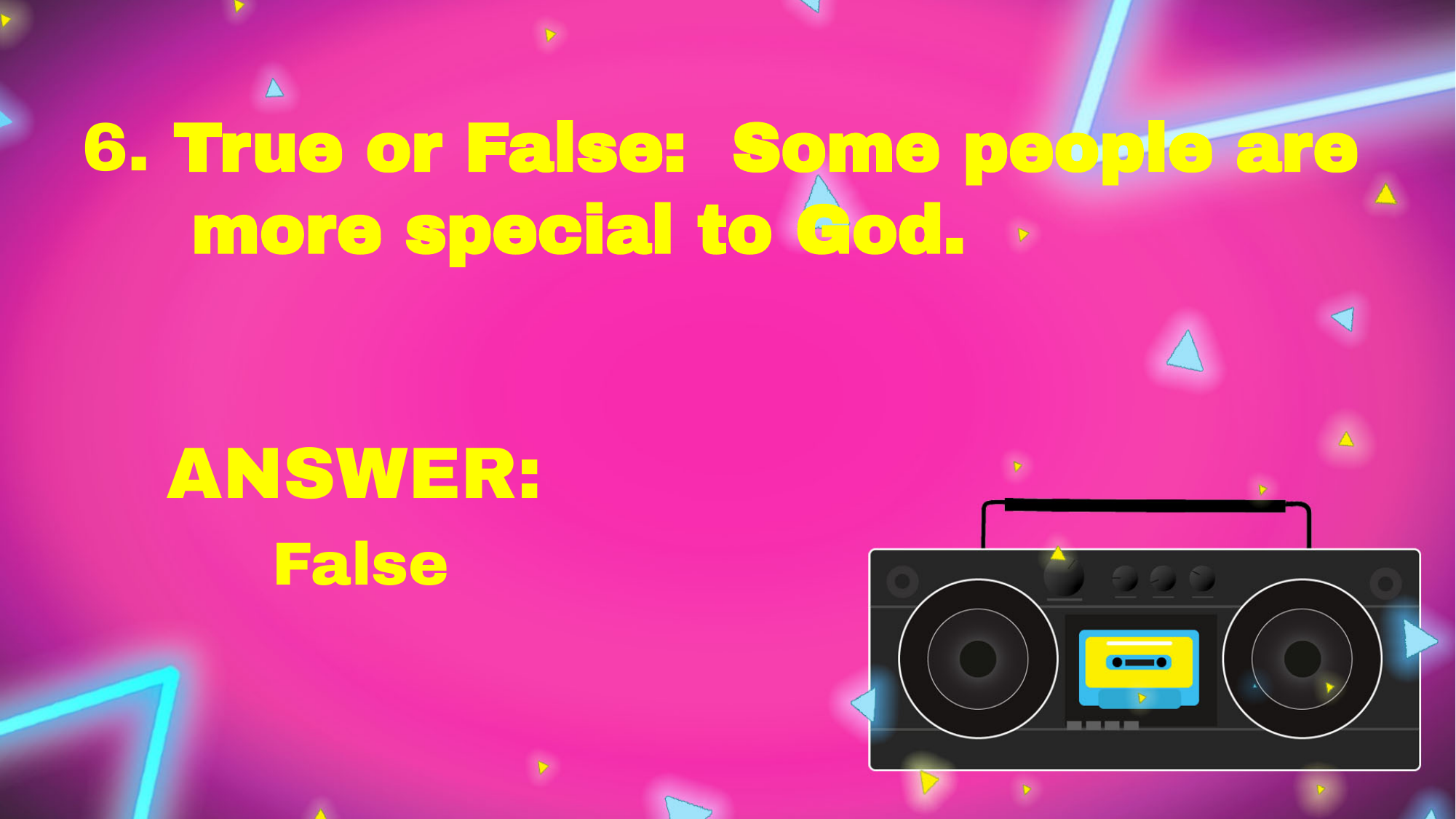

6. True or False:  Some people are
	more special to God.

ANSWER:
False